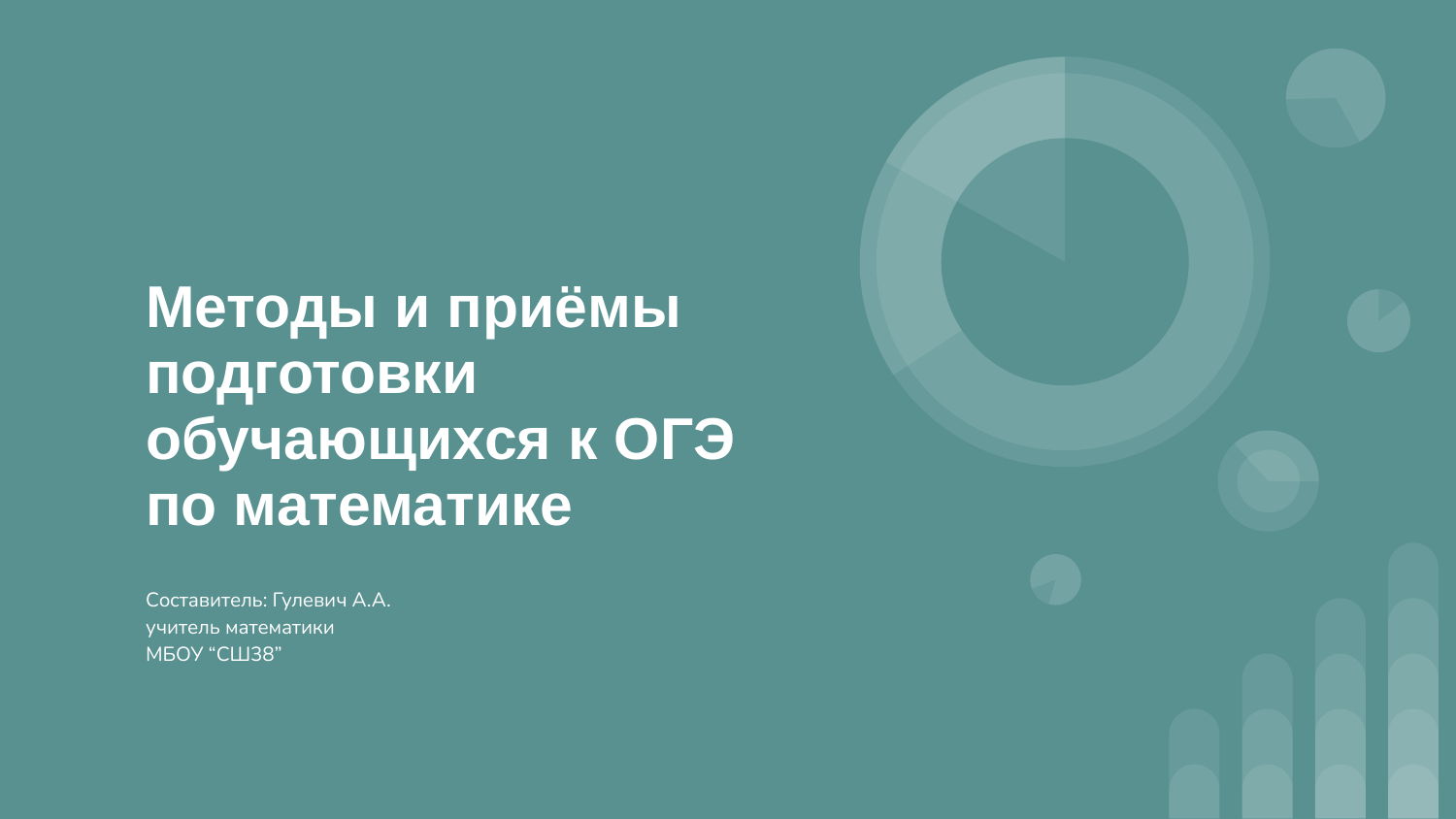

# Методы и приёмы подготовки обучающихся к ОГЭ по математике
Составитель: Гулевич А.А.
учитель математики
МБОУ “СШ38”